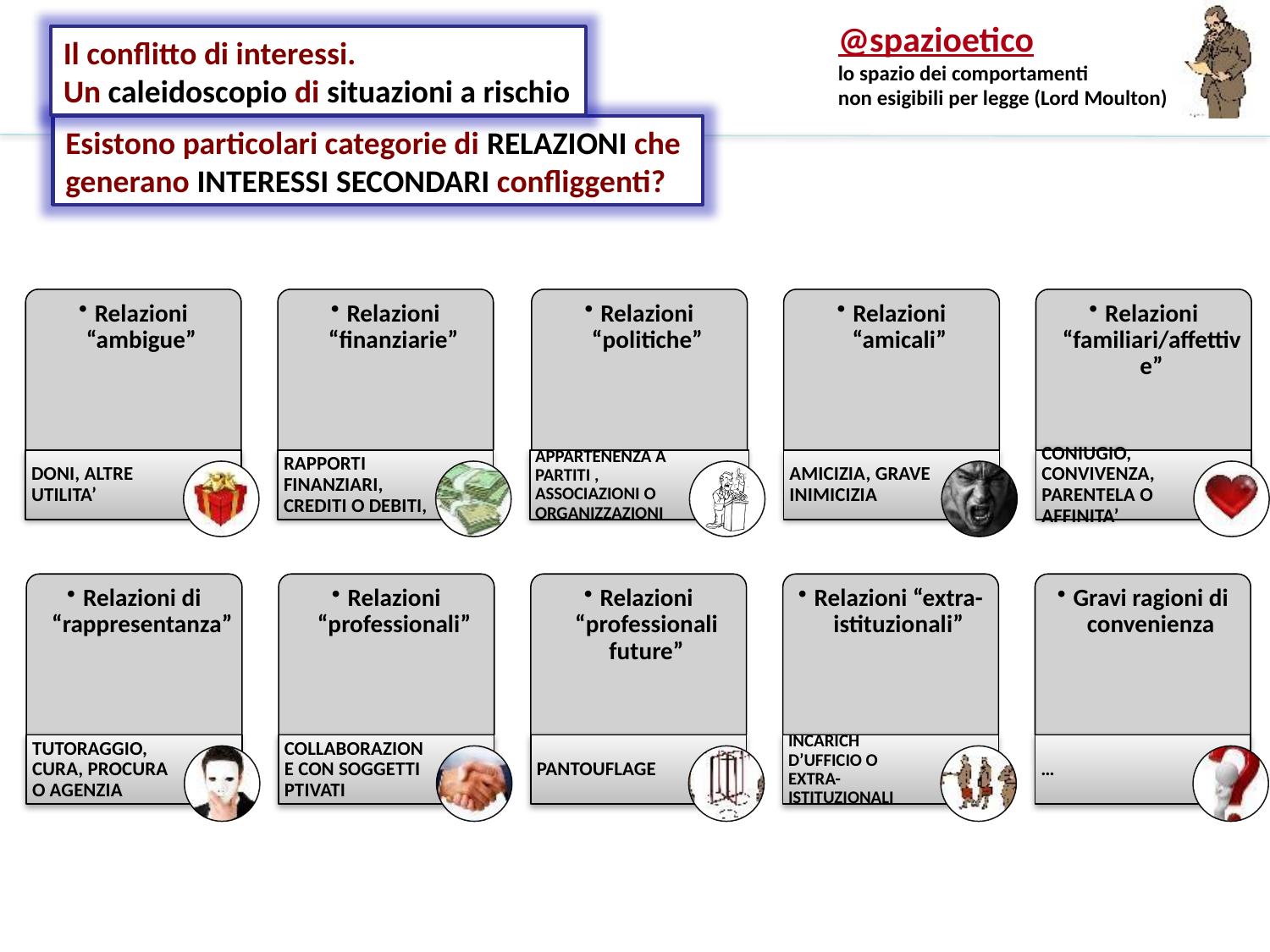

Il conflitto di interessi.
Un caleidoscopio di situazioni a rischio
Esistono particolari categorie di RELAZIONI che generano INTERESSI SECONDARI confliggenti?
Relazioni “ambigue”
DONI, ALTRE UTILITA’
Relazioni “finanziarie”
RAPPORTI FINANZIARI, CREDITI O DEBITI,
Relazioni “politiche”
APPARTENENZA A PARTITI , ASSOCIAZIONI O ORGANIZZAZIONI
Relazioni “amicali”
AMICIZIA, GRAVE INIMICIZIA
Relazioni “familiari/affettive”
CONIUGIO, CONVIVENZA, PARENTELA O AFFINITA’
Relazioni di “rappresentanza”
TUTORAGGIO, CURA, PROCURA O AGENZIA
Relazioni “professionali”
COLLABORAZIONE CON SOGGETTI PTIVATI
Relazioni “professionali future”
PANTOUFLAGE
Relazioni “extra-istituzionali”
INCARICH D’UFFICIO O EXTRA-ISTITUZIONALI
Gravi ragioni di convenienza
…